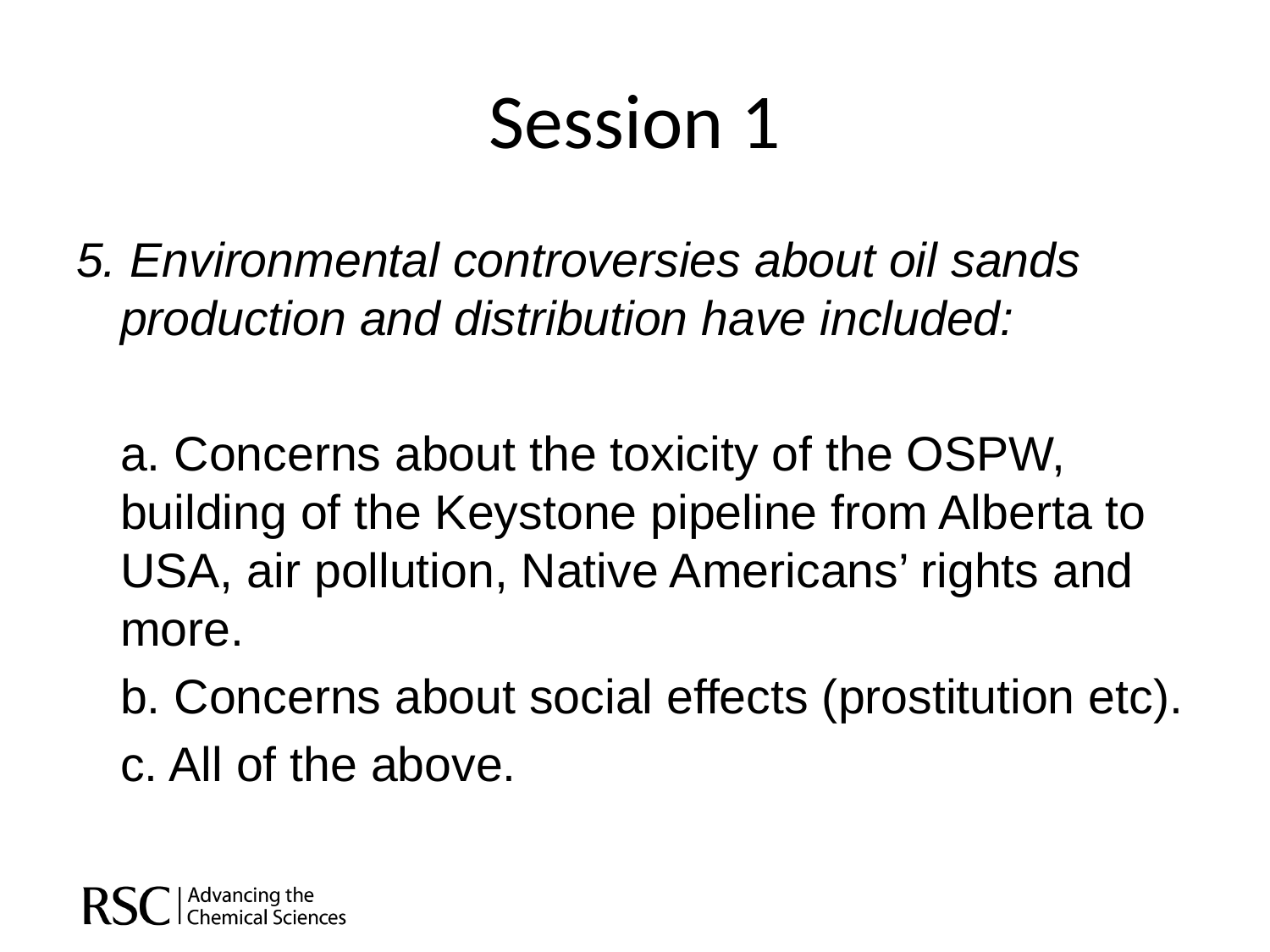

# Session 1
5. Environmental controversies about oil sands production and distribution have included:

	a. Concerns about the toxicity of the OSPW, building of the Keystone pipeline from Alberta to USA, air pollution, Native Americans’ rights and more.
	b. Concerns about social effects (prostitution etc).
	c. All of the above.